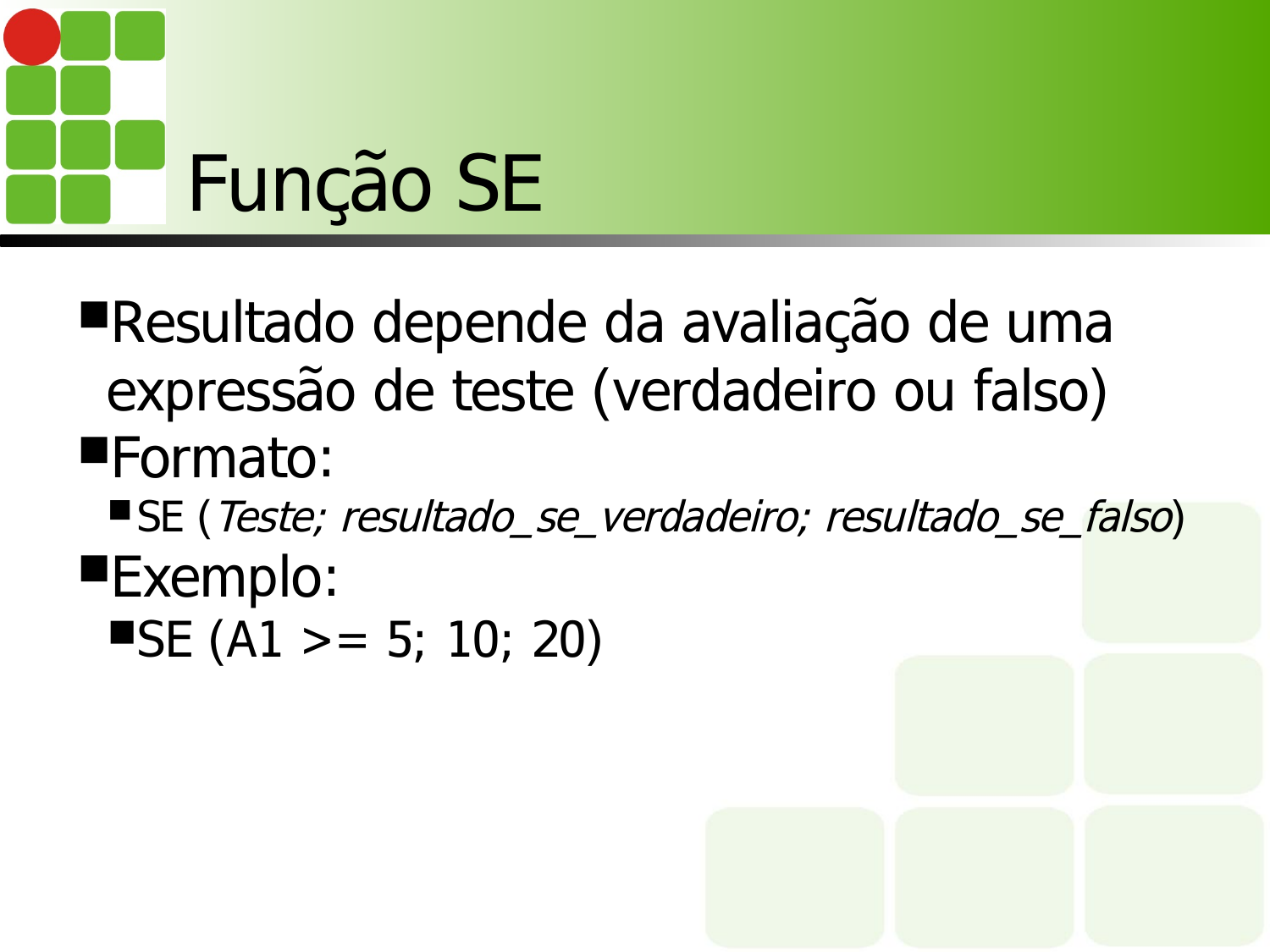

12
Função SE
Resultado depende da avaliação de uma expressão de teste (verdadeiro ou falso)
Formato:
SE (Teste; resultado_se_verdadeiro; resultado_se_falso)
Exemplo:
SE (A1 >= 5; 10; 20)